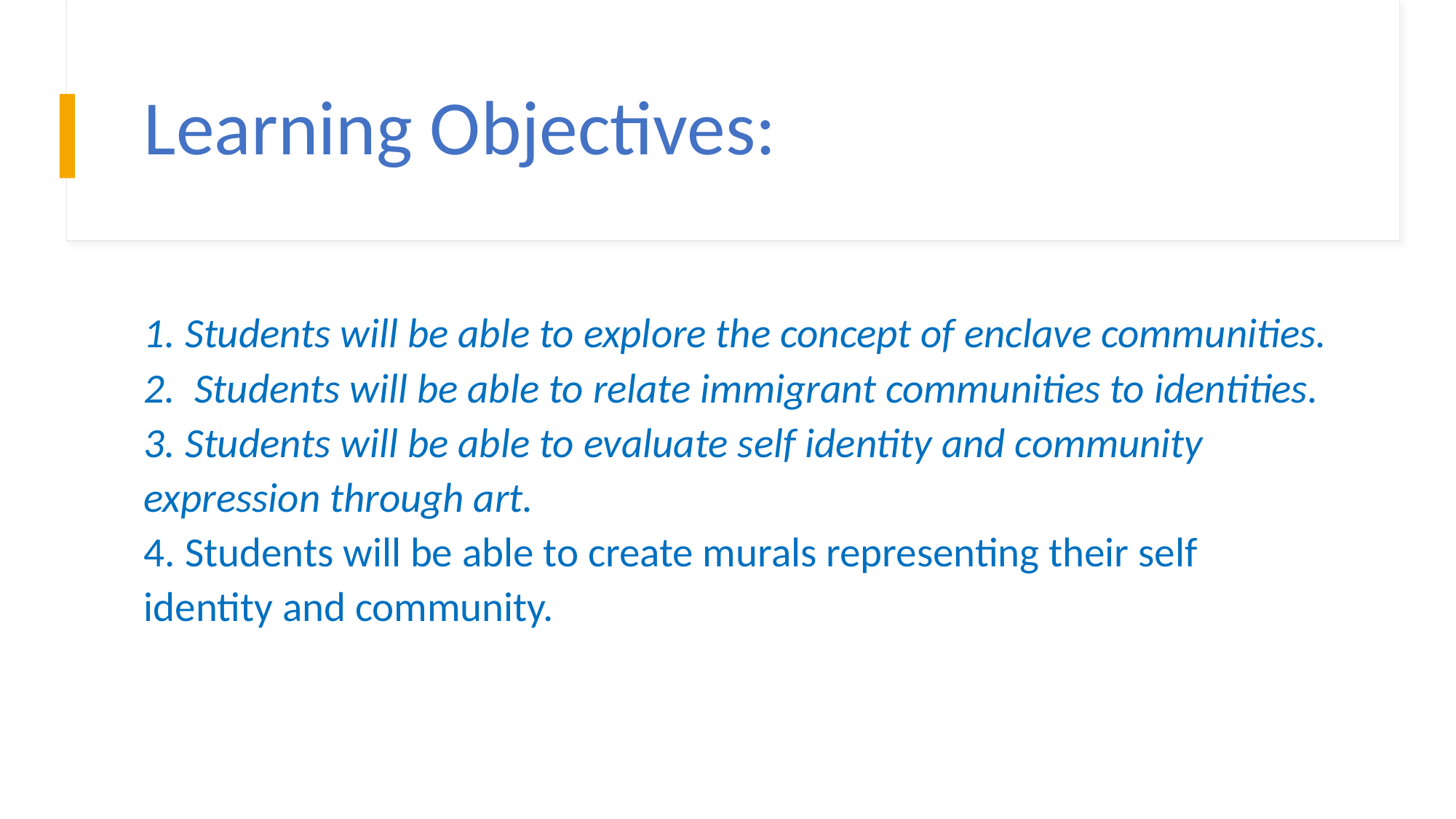

# Learning Objectives:
1. Students will be able to explore the concept of enclave communities.
2.  Students will be able to relate immigrant communities to identities.
3. Students will be able to evaluate self identity and community expression through art.
4. Students will be able to create murals representing their self identity and community.